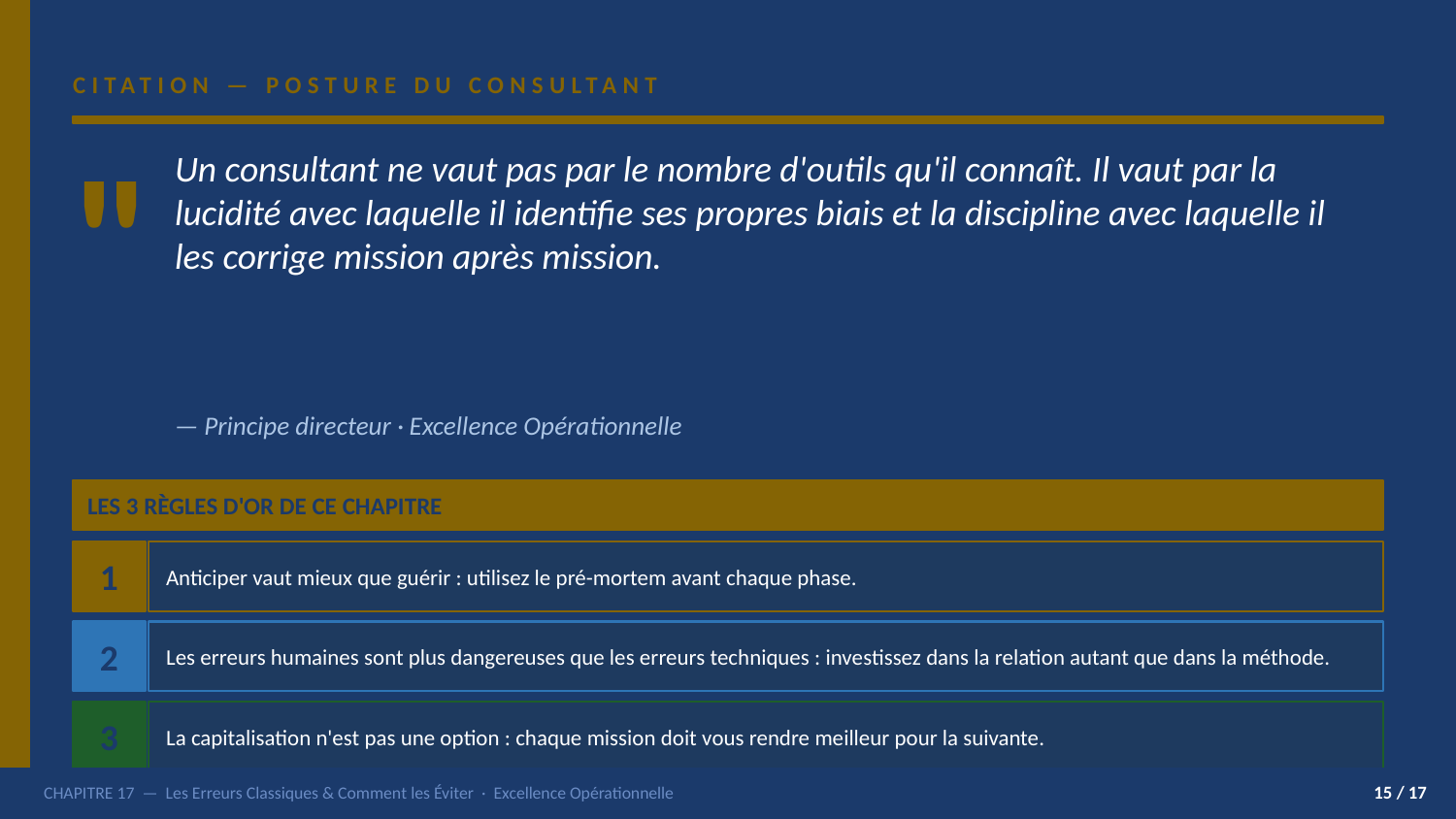

CITATION — POSTURE DU CONSULTANT

"
Un consultant ne vaut pas par le nombre d'outils qu'il connaît. Il vaut par la lucidité avec laquelle il identifie ses propres biais et la discipline avec laquelle il les corrige mission après mission.
— Principe directeur · Excellence Opérationnelle

LES 3 RÈGLES D'OR DE CE CHAPITRE

1

Anticiper vaut mieux que guérir : utilisez le pré-mortem avant chaque phase.

2

Les erreurs humaines sont plus dangereuses que les erreurs techniques : investissez dans la relation autant que dans la méthode.

3

La capitalisation n'est pas une option : chaque mission doit vous rendre meilleur pour la suivante.

CHAPITRE 17  —  Les Erreurs Classiques & Comment les Éviter  ·  Excellence Opérationnelle
15 / 17